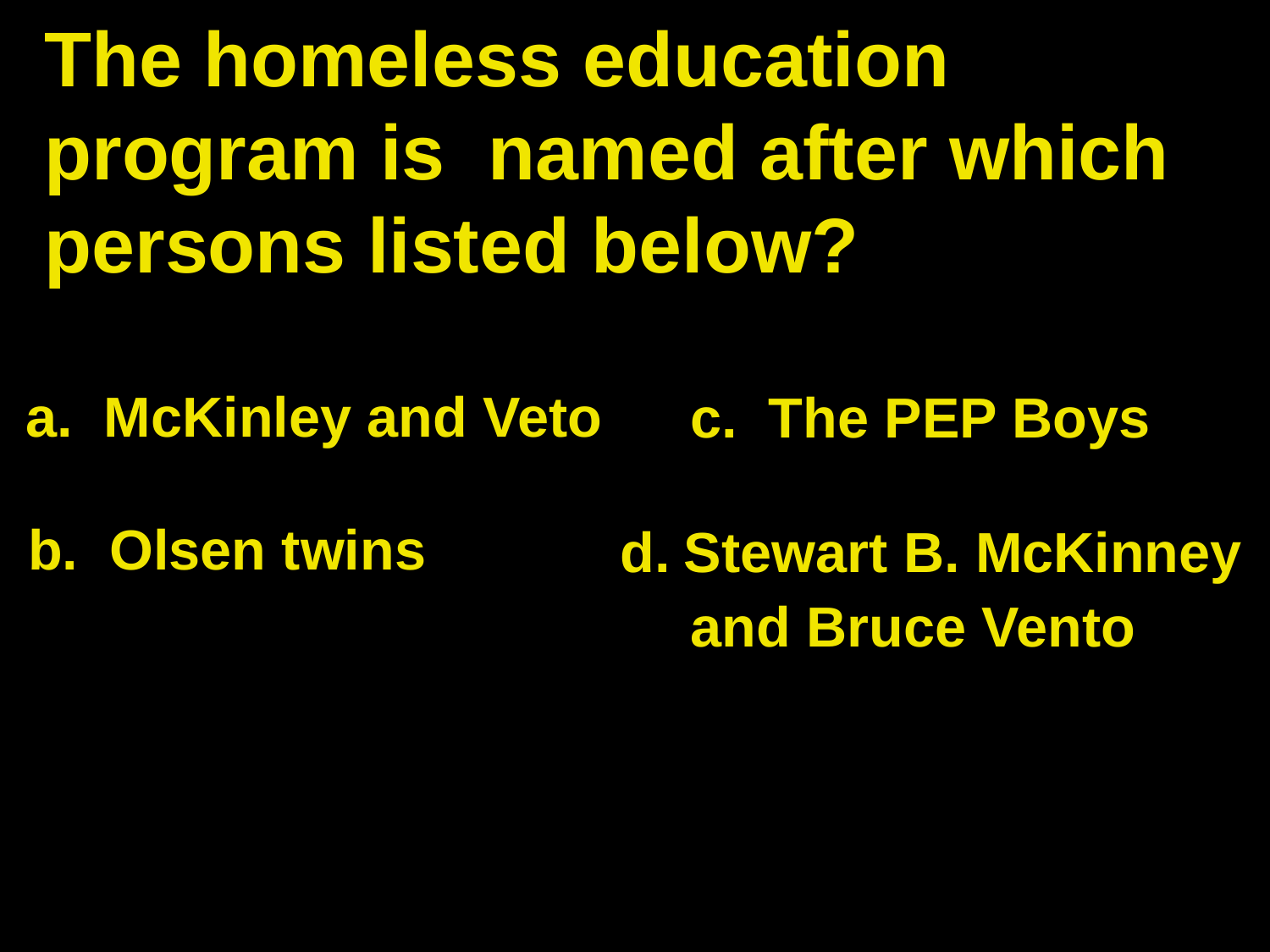

# The homeless education program is  named after which persons listed below?
a.  McKinley and Veto
c.  The PEP Boys
b.  Olsen twins
Stewart B. McKinney
    and Bruce Vento